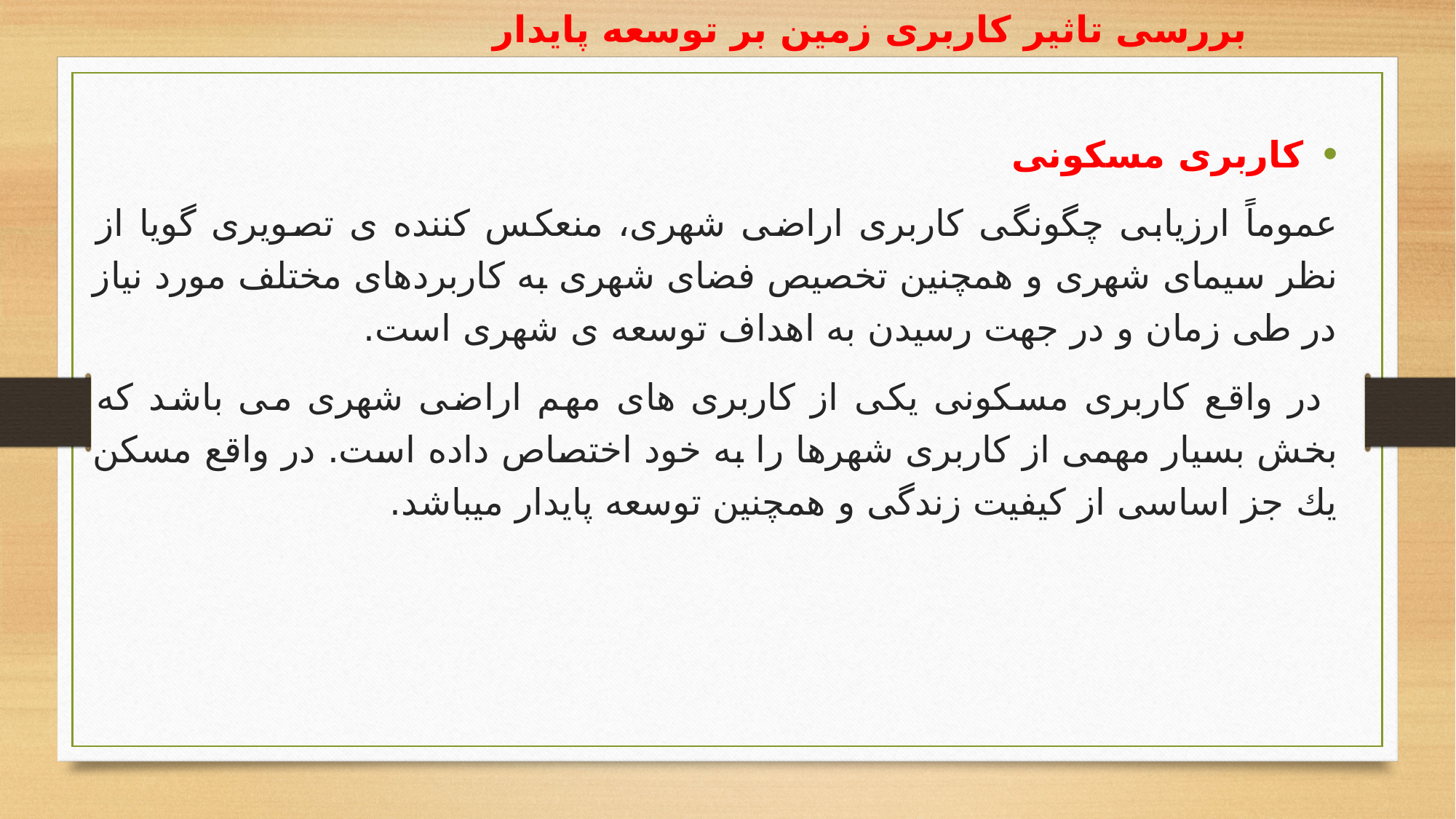

# بررسی تاثیر کاربری زمین بر توسعه پایدار
کاربری مسکونی
عموماً ارزیابی چگونگی کاربری اراضی شهری، منعکس کننده ی تصویری گویا از نظر سیمای شهری و همچنین تخصیص فضای شهری به کاربردهای مختلف مورد نیاز در طی زمان و در جهت رسیدن به اهداف توسعه ی شهری است.
 در واقع کاربری مسکونی یکی از کاربری های مهم اراضی شهری می باشد که بخش بسیار مهمی از کاربری شهرها را به خود اختصاص داده است. در واقع مسکن یك جز اساسی از کیفیت زندگی و همچنین توسعه پایدار میباشد.